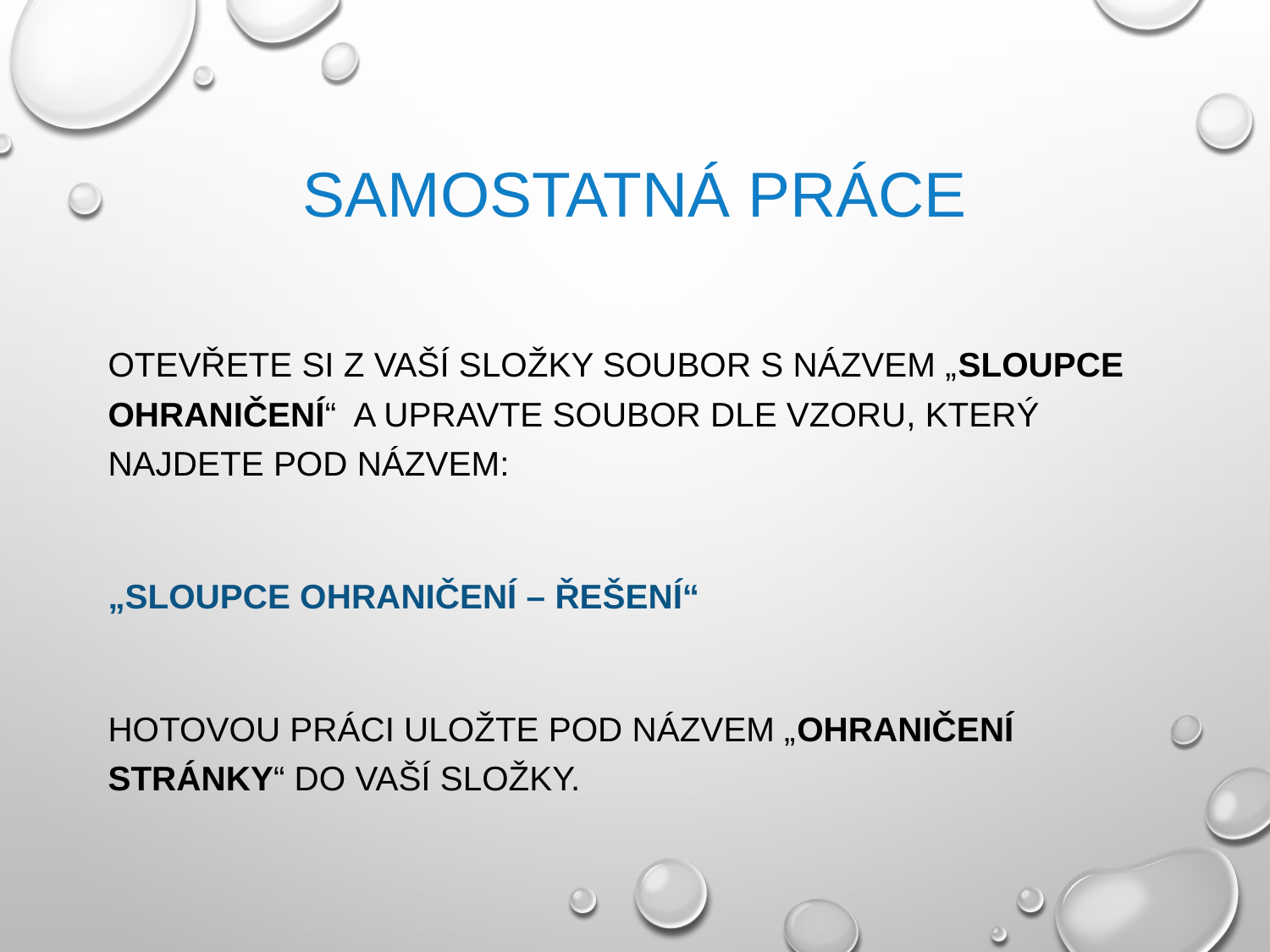

# Samostatná práce
Otevřete si z Vaší složky soubor s názvem „Sloupce ohraničení“  a upravte soubor dle vzoru, který najdete pod názvem:

„Sloupce ohraničení – řešení“

Hotovou práci uložte pod názvem „Ohraničení stránky“ do Vaší složky.